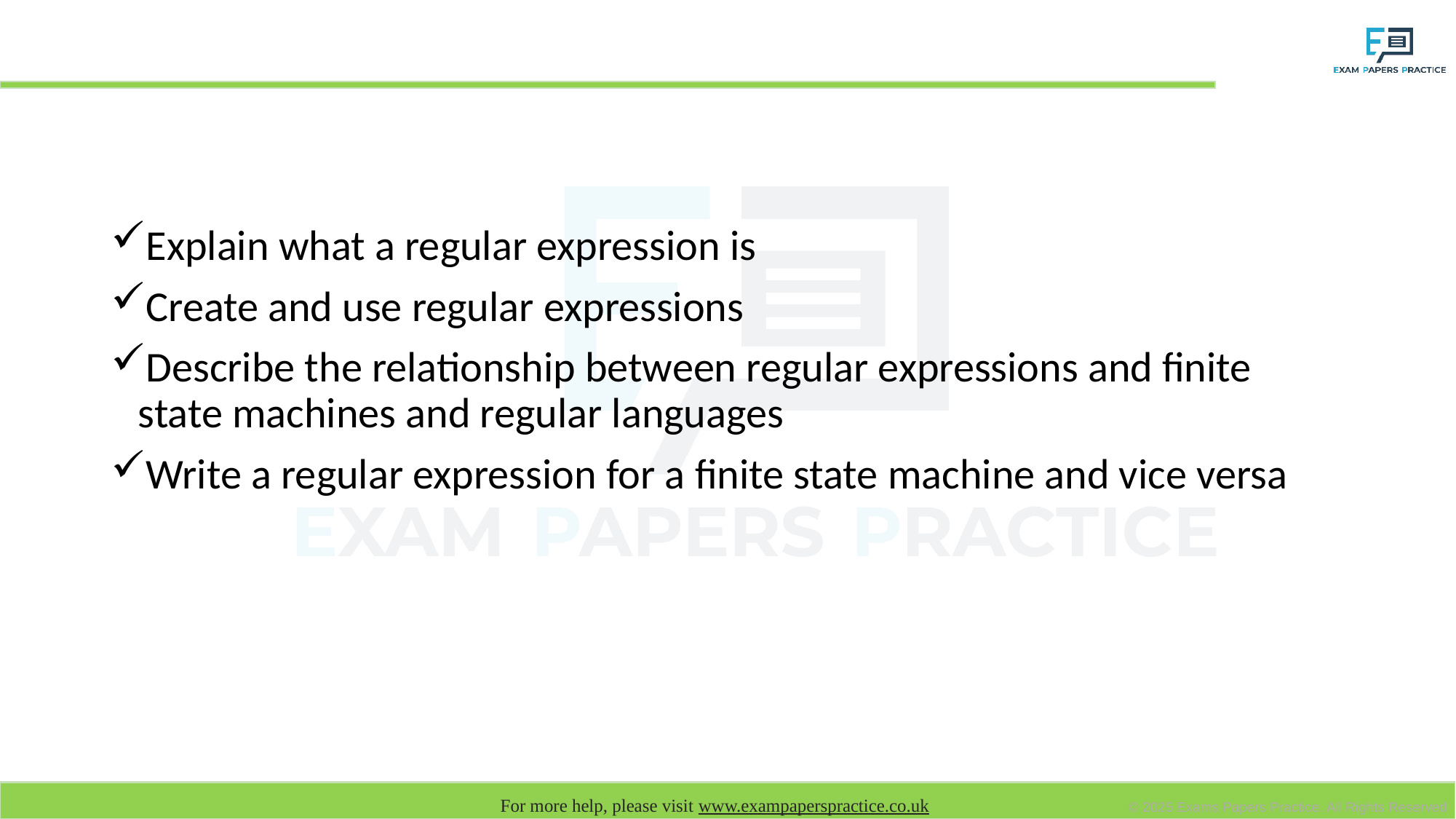

# Learning objectives
Explain what a regular expression is
Create and use regular expressions
Describe the relationship between regular expressions and finite state machines and regular languages
Write a regular expression for a finite state machine and vice versa